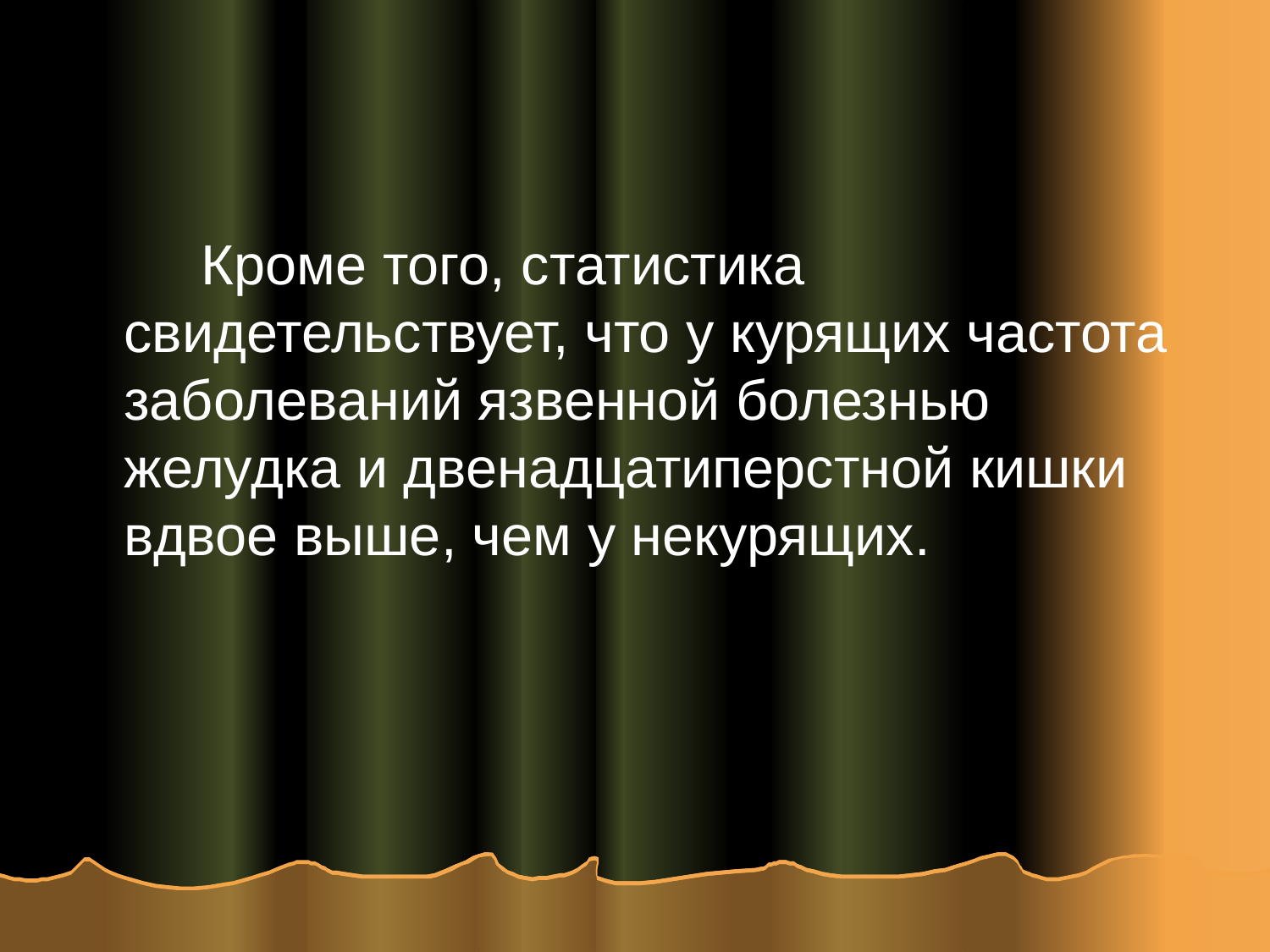

Кроме того, статистика свидетельствует, что у курящих частота заболеваний язвенной болезнью желудка и двенадцатиперстной кишки вдвое выше, чем у некурящих.